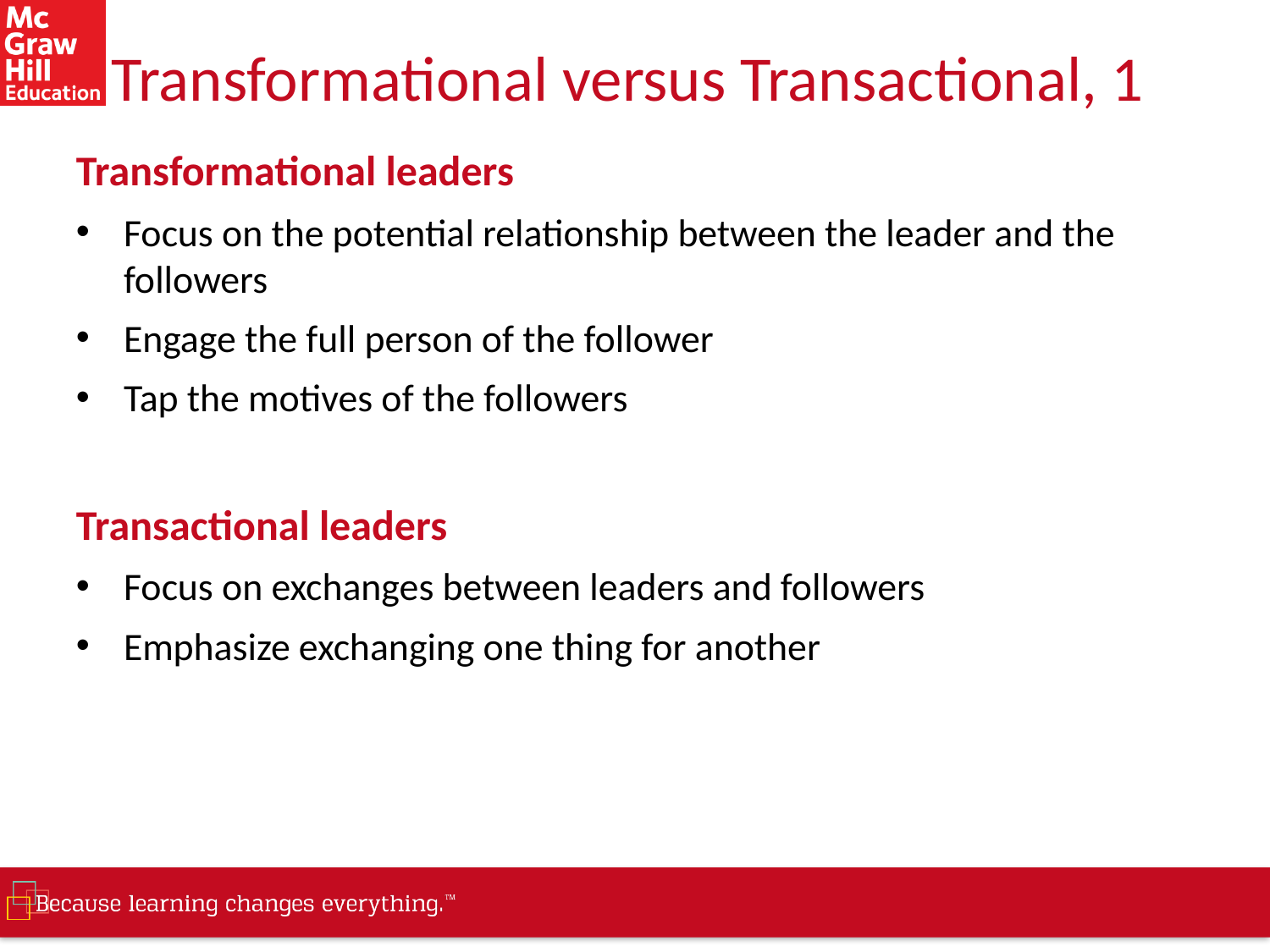

# Transformational versus Transactional, 1
Transformational leaders
Focus on the potential relationship between the leader and the followers
Engage the full person of the follower
Tap the motives of the followers

Transactional leaders
Focus on exchanges between leaders and followers
Emphasize exchanging one thing for another